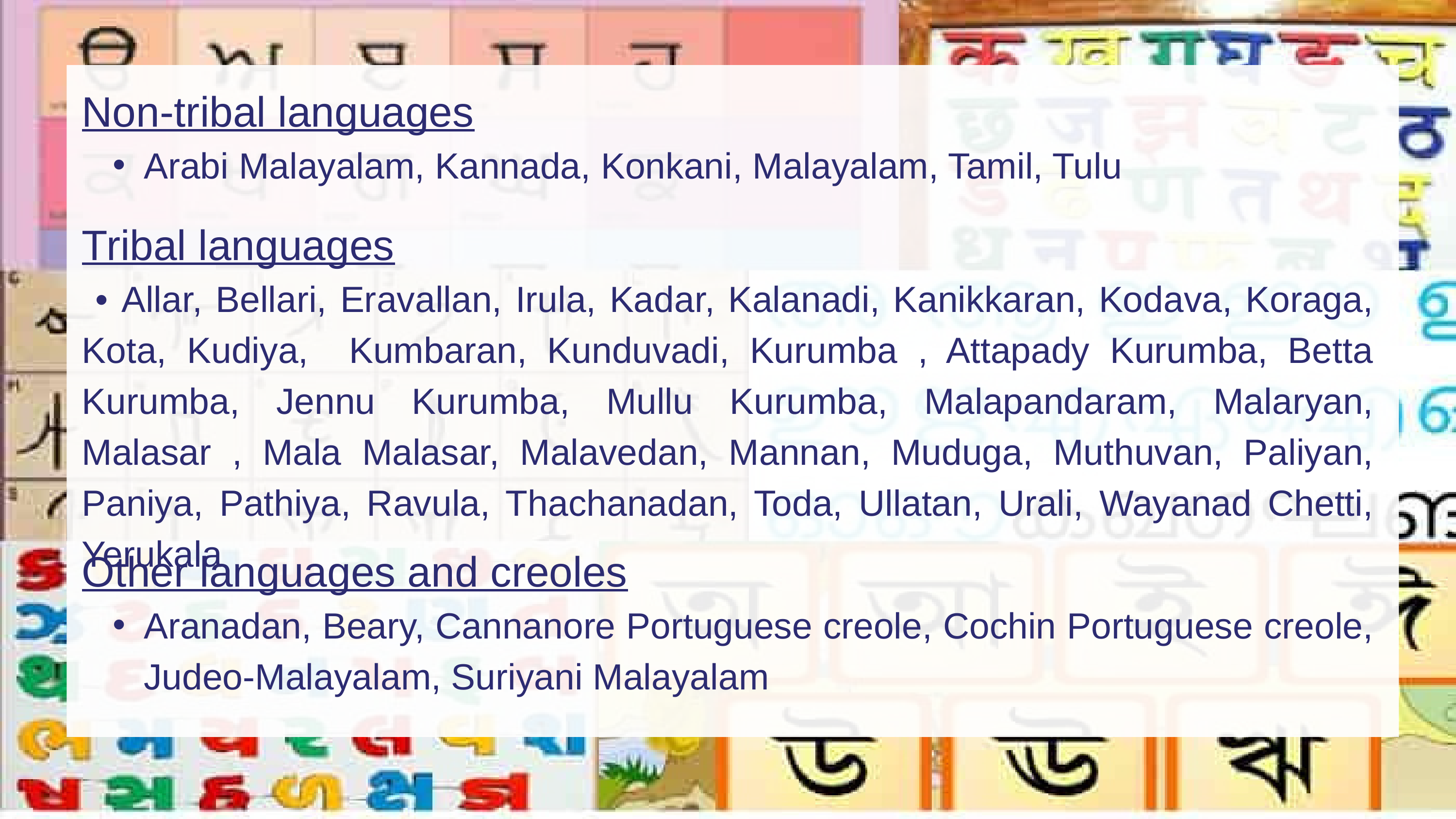

Non-tribal languages
Arabi Malayalam, Kannada, Konkani, Malayalam, Tamil, Tulu
Tribal languages
 • Allar, Bellari, Eravallan, Irula, Kadar, Kalanadi, Kanikkaran, Kodava, Koraga, Kota, Kudiya,  Kumbaran, Kunduvadi, Kurumba , Attapady Kurumba, Betta Kurumba, Jennu Kurumba, Mullu Kurumba, Malapandaram, Malaryan, Malasar , Mala Malasar, Malavedan, Mannan, Muduga, Muthuvan, Paliyan, Paniya, Pathiya, Ravula, Thachanadan, Toda, Ullatan, Urali, Wayanad Chetti, Yerukala
Other languages and creoles
Aranadan, Beary, Cannanore Portuguese creole, Cochin Portuguese creole, Judeo-Malayalam, Suriyani Malayalam